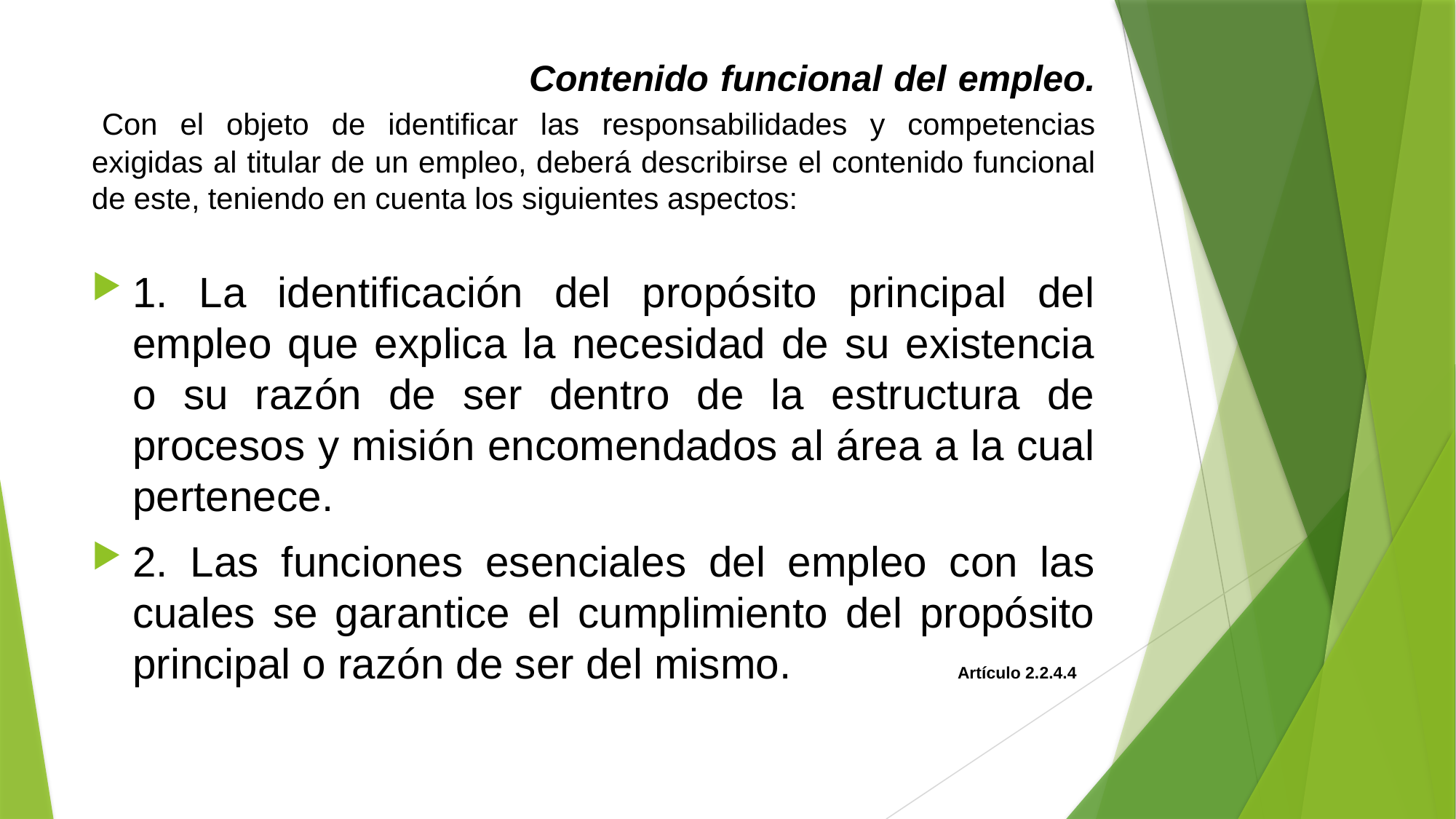

# Contenido funcional del empleo.  Con el objeto de identificar las responsabilidades y competencias exigidas al titular de un empleo, deberá describirse el contenido funcional de este, teniendo en cuenta los siguientes aspectos:

1. La identificación del propósito principal del empleo que explica la necesidad de su existencia o su razón de ser dentro de la estructura de procesos y misión encomendados al área a la cual pertenece.
2. Las funciones esenciales del empleo con las cuales se garantice el cumplimiento del propósito principal o razón de ser del mismo.              Artículo 2.2.4.4